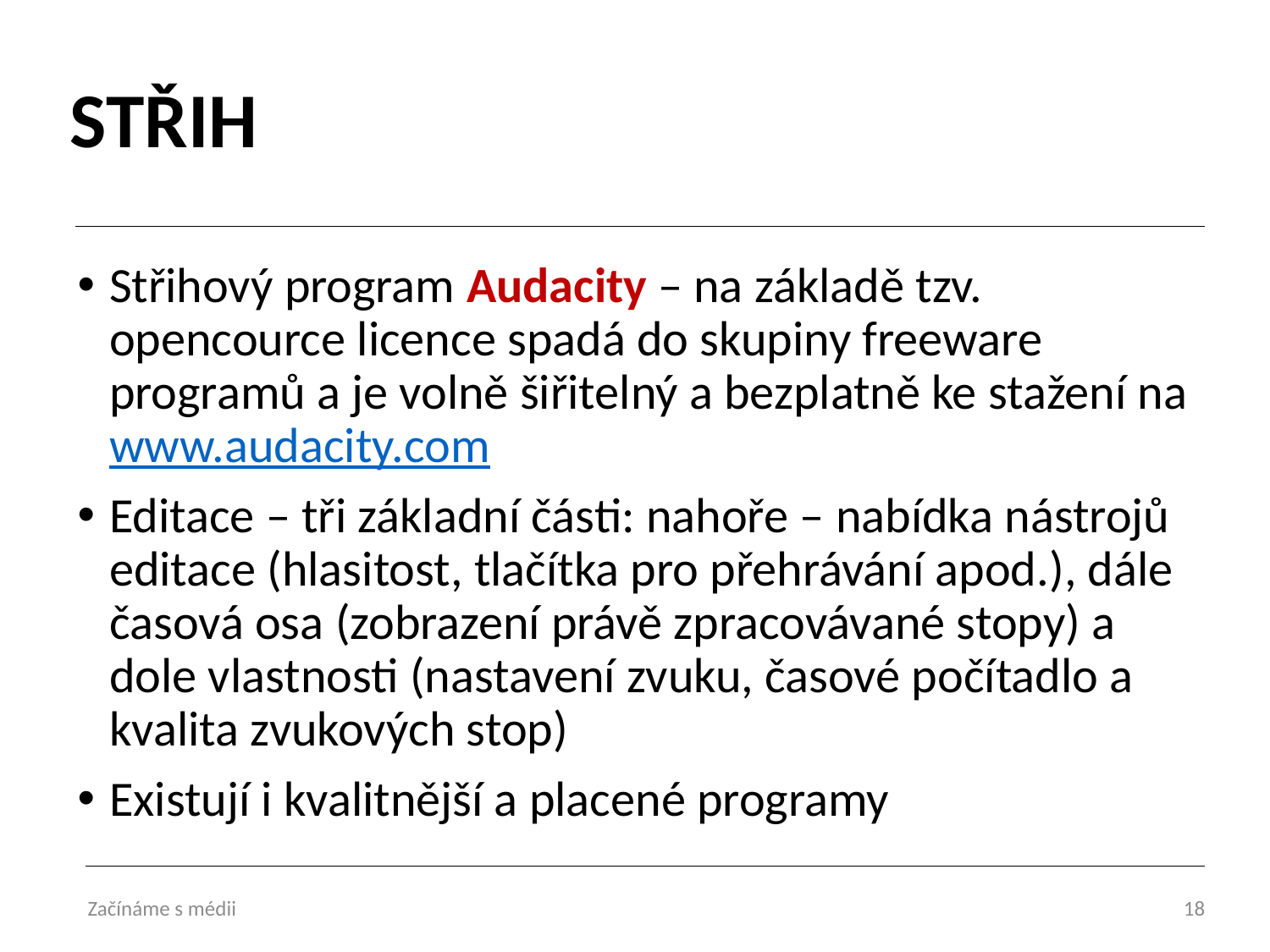

# STŘIH
Střihový program Audacity – na základě tzv. opencource licence spadá do skupiny freeware programů a je volně šiřitelný a bezplatně ke stažení na www.audacity.com
Editace – tři základní části: nahoře – nabídka nástrojů editace (hlasitost, tlačítka pro přehrávání apod.), dále časová osa (zobrazení právě zpracovávané stopy) a dole vlastnosti (nastavení zvuku, časové počítadlo a kvalita zvukových stop)
Existují i kvalitnější a placené programy

Začínáme s médii
18